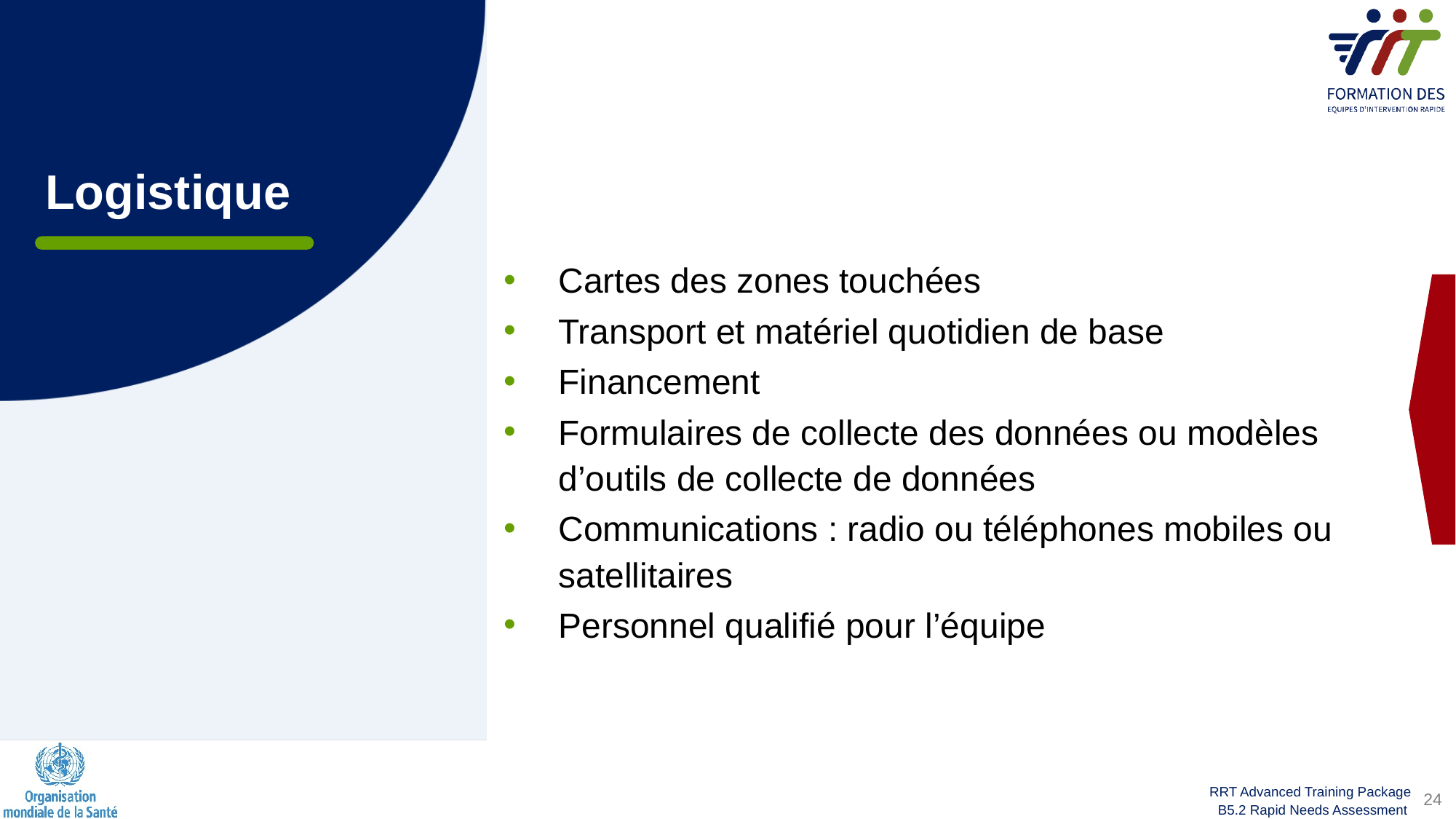

Logistique
Cartes des zones touchées
Transport et matériel quotidien de base
Financement
Formulaires de collecte des données ou modèles d’outils de collecte de données
Communications : radio ou téléphones mobiles ou satellitaires
Personnel qualifié pour l’équipe